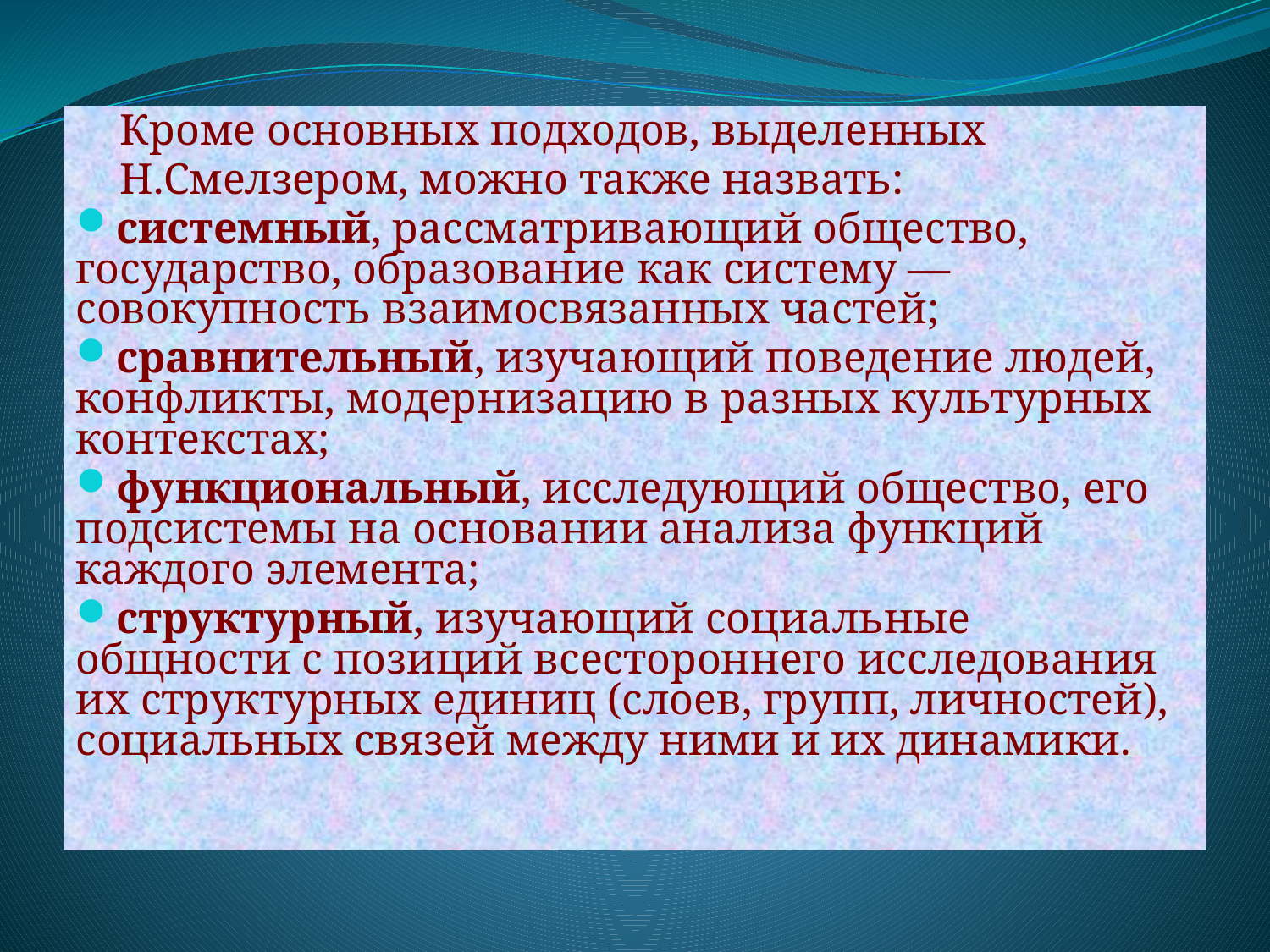

Кроме основных подходов, выделенных
    Н.Смелзером, можно также назвать:
системный, рассматривающий общество, государство, образование как систему — совокупность взаимосвязанных частей;
сравнительный, изучающий поведение людей, конфликты, модернизацию в разных культурных контекстах;
функциональный, исследующий общество, его подсистемы на основании анализа функций каждого элемента;
структурный, изучающий социальные общности с позиций всестороннего исследования их структурных единиц (слоев, групп, личностей), социальных связей между ними и их динамики.